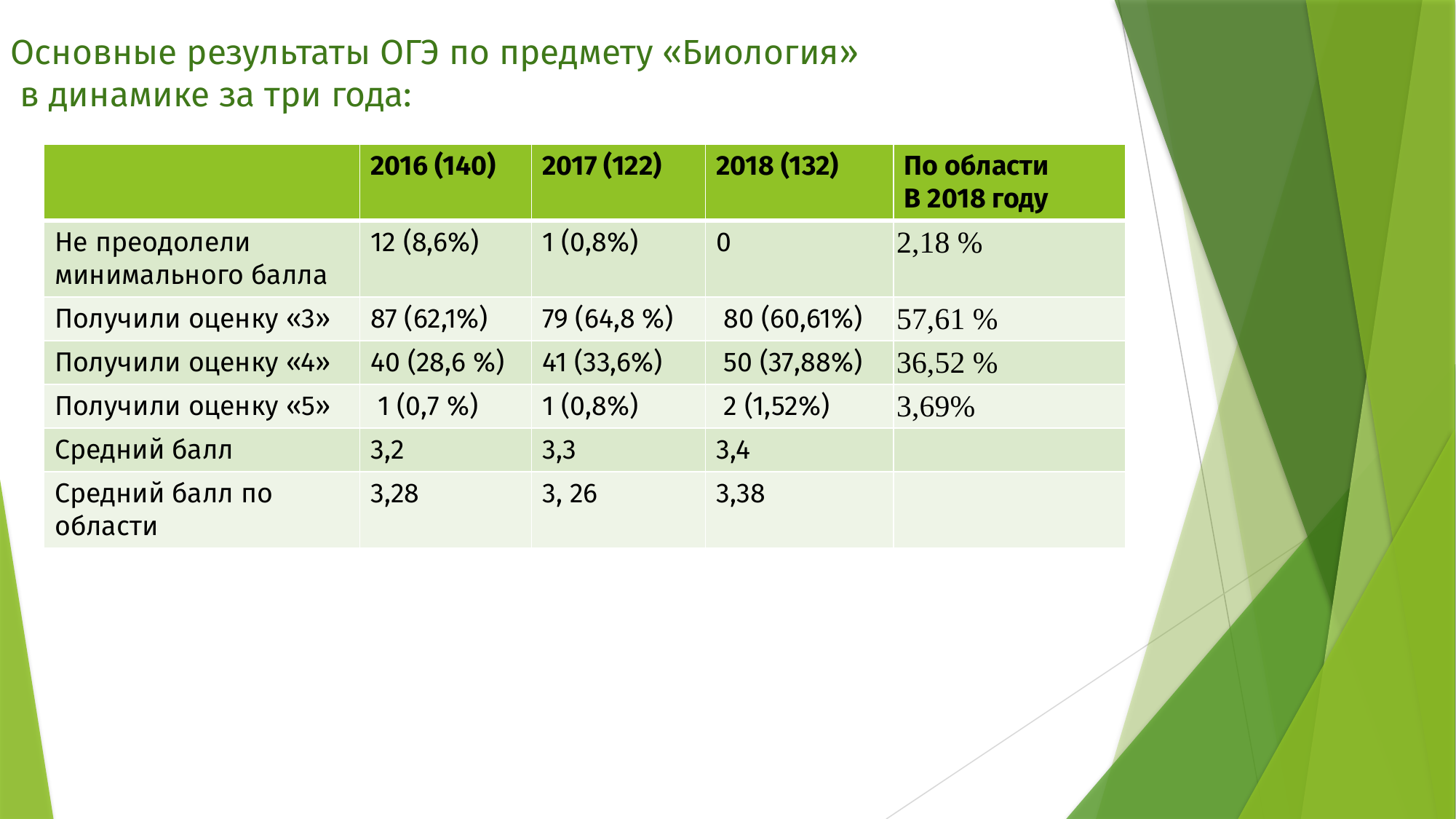

Основные результаты ОГЭ по предмету «Биология»
 в динамике за три года:
|  | 2016 (140) | 2017 (122) | 2018 (132) | По области В 2018 году |
| --- | --- | --- | --- | --- |
| Не преодолели минимального балла | 12 (8,6%) | 1 (0,8%) | 0 | 2,18 % |
| Получили оценку «3» | 87 (62,1%) | 79 (64,8 %) | 80 (60,61%) | 57,61 % |
| Получили оценку «4» | 40 (28,6 %) | 41 (33,6%) | 50 (37,88%) | 36,52 % |
| Получили оценку «5» | 1 (0,7 %) | 1 (0,8%) | 2 (1,52%) | 3,69% |
| Средний балл | 3,2 | 3,3 | 3,4 |  |
| Средний балл по области | 3,28 | 3, 26 | 3,38 |  |